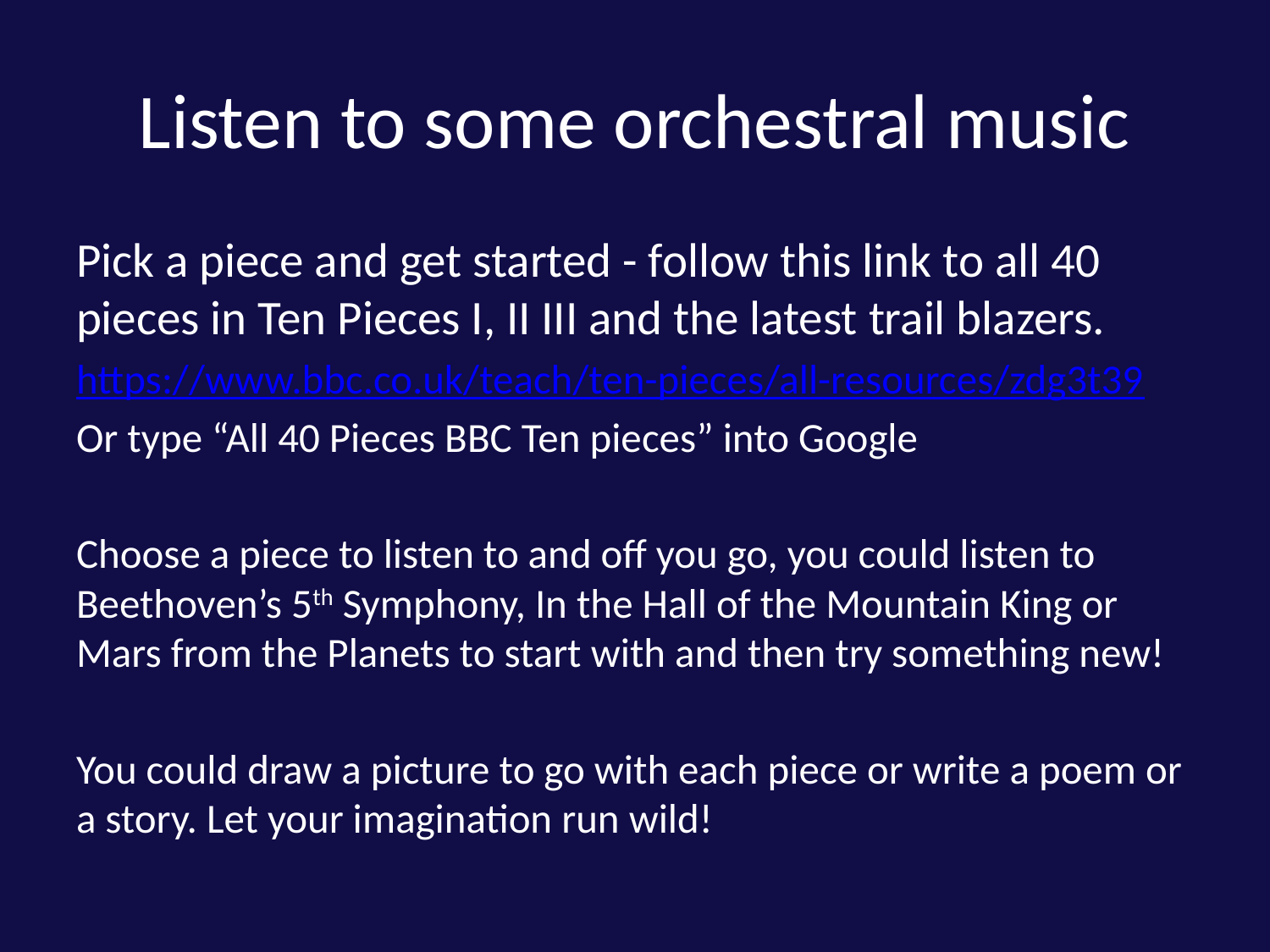

# Listen to some orchestral music
Pick a piece and get started - follow this link to all 40 pieces in Ten Pieces I, II III and the latest trail blazers.
https://www.bbc.co.uk/teach/ten-pieces/all-resources/zdg3t39
Or type “All 40 Pieces BBC Ten pieces” into Google

Choose a piece to listen to and off you go, you could listen to Beethoven’s 5th Symphony, In the Hall of the Mountain King or Mars from the Planets to start with and then try something new!

You could draw a picture to go with each piece or write a poem or a story. Let your imagination run wild!